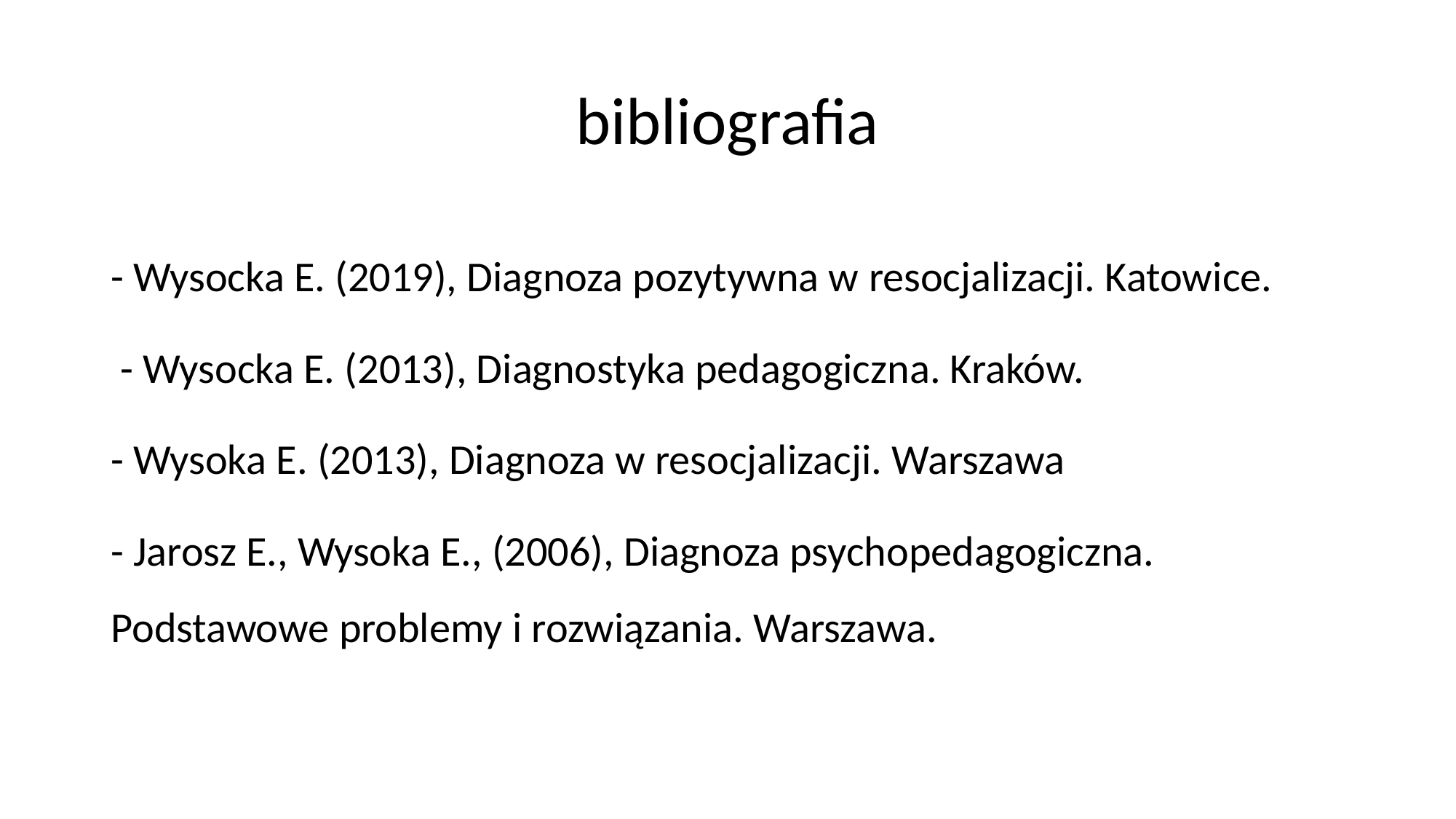

# bibliografia
- Wysocka E. (2019), Diagnoza pozytywna w resocjalizacji. Katowice.
 - Wysocka E. (2013), Diagnostyka pedagogiczna. Kraków.
- Wysoka E. (2013), Diagnoza w resocjalizacji. Warszawa
- Jarosz E., Wysoka E., (2006), Diagnoza psychopedagogiczna. Podstawowe problemy i rozwiązania. Warszawa.